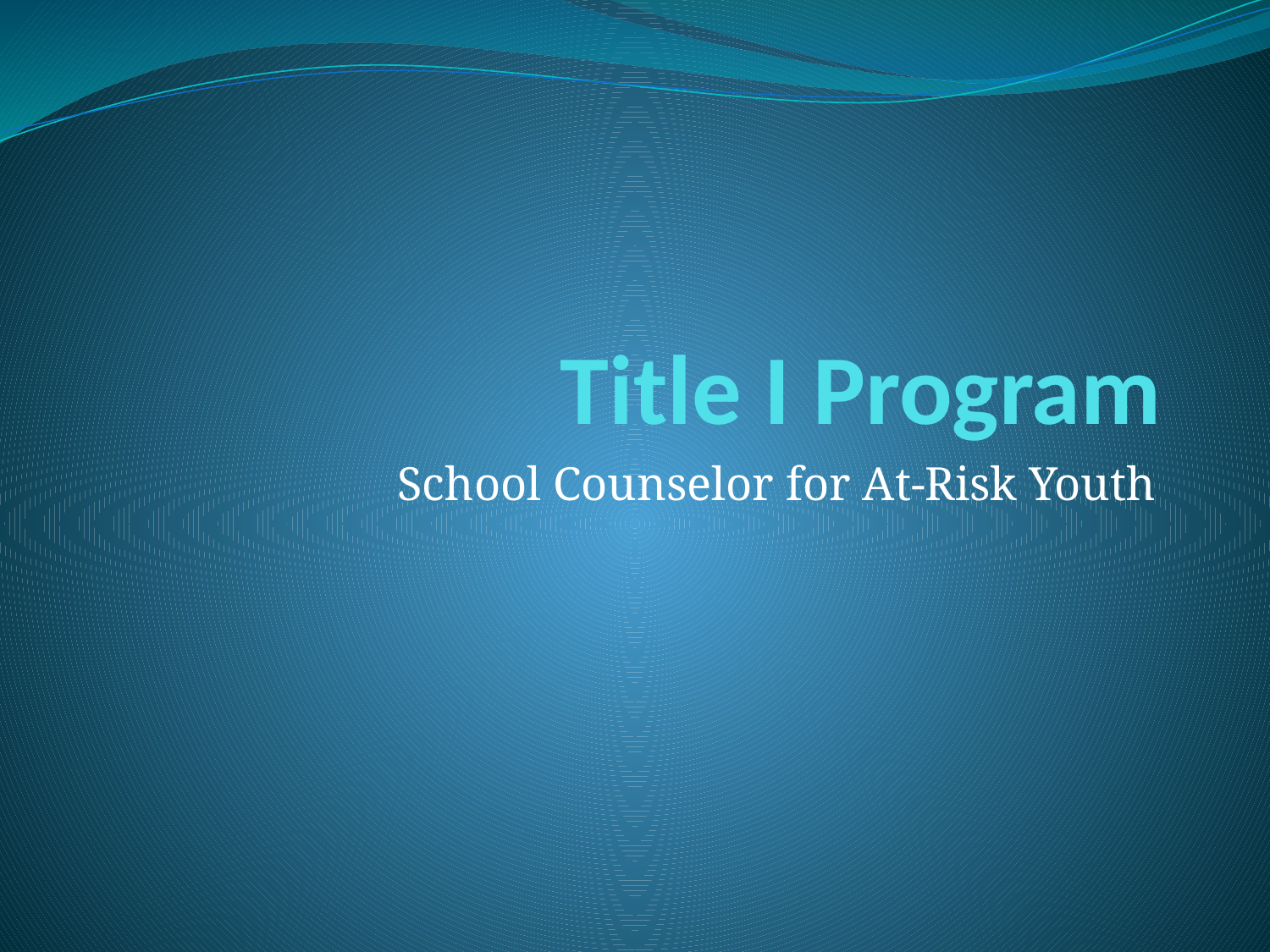

# Title I Program
School Counselor for At-Risk Youth